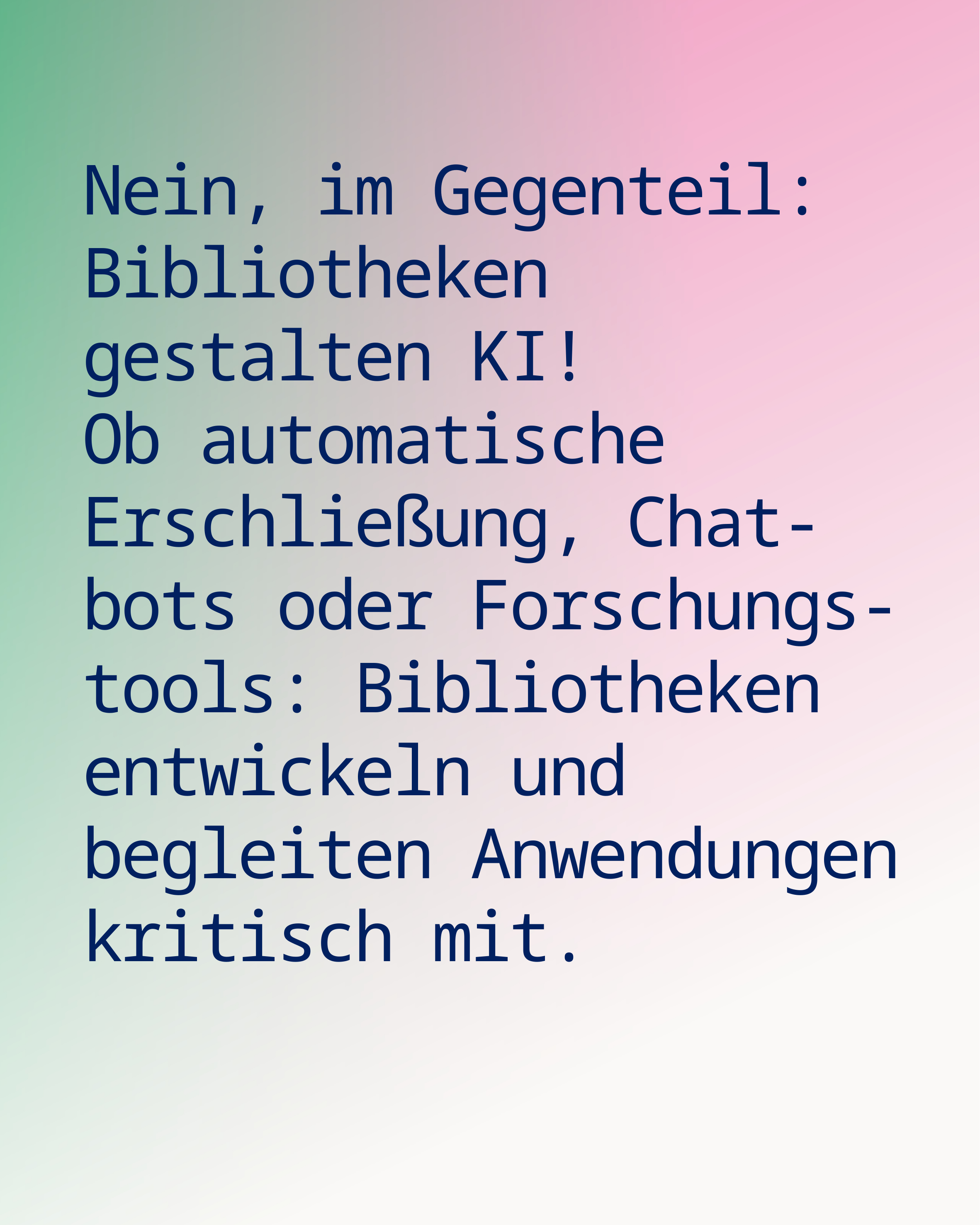

Nein, im Gegenteil:
Bibliotheken gestalten KI!
Ob automatische Erschließung, Chat-bots oder Forschungs-tools: Bibliotheken entwickeln und begleiten Anwendungen kritisch mit.